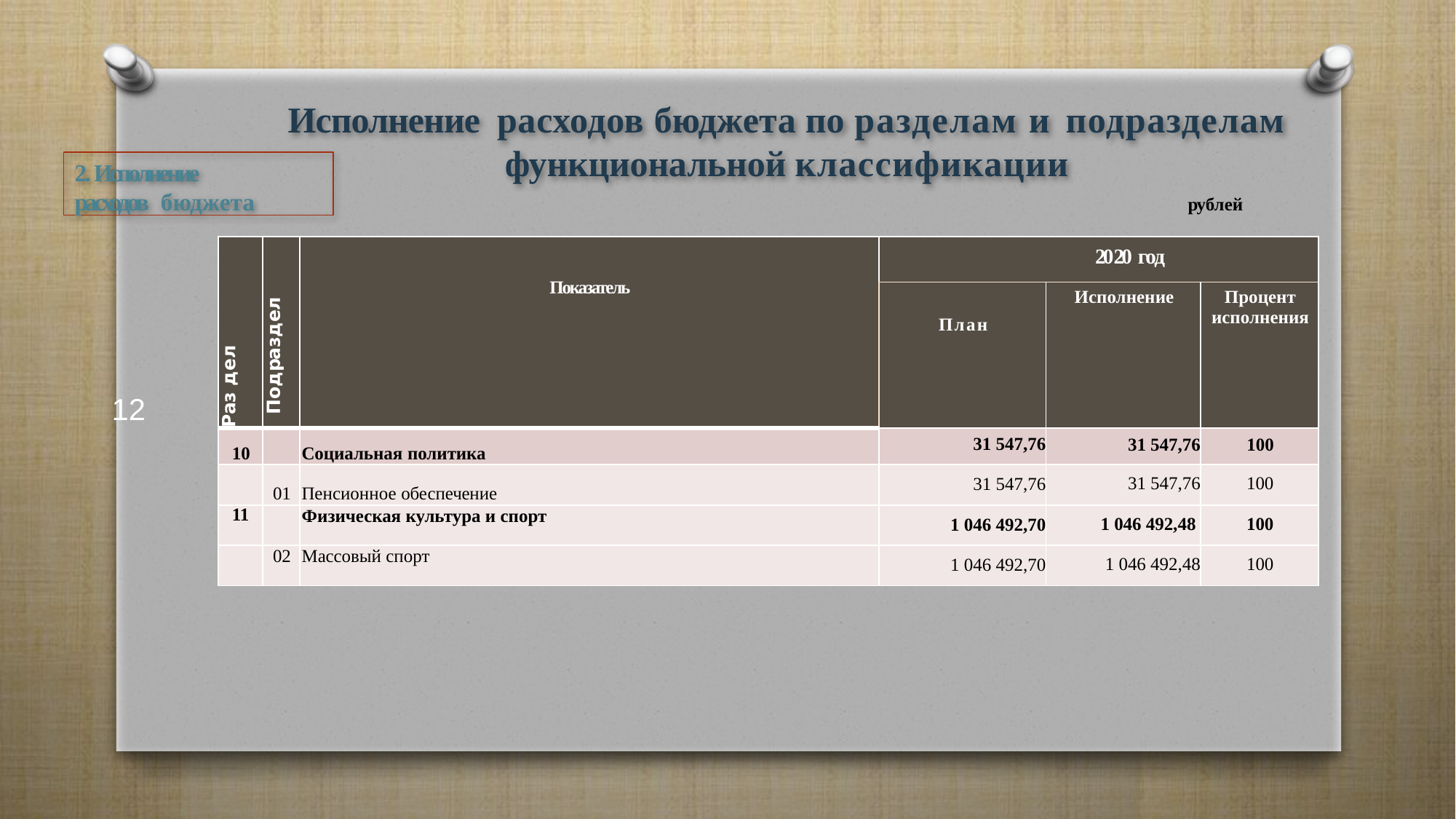

# Исполнение  расходов бюджета по разделам и  подразделам функциональной классификации
2. Исполнение  расходов  бюджета
рублей
| Раз дел | Подраздел | Показатель | 2020 год |  |  |
| --- | --- | --- | --- | --- | --- |
|  |  |  | План | Исполнение | Процент исполнения |
| 10 |  | Социальная политика | 31 547,76 | 31 547,76 | 100 |
|  | 01 | Пенсионное обеспечение | 31 547,76 | 31 547,76 | 100 |
| 11 |  | Физическая культура и спорт | 1 046 492,70 | 1 046 492,48 | 100 |
|  | 02 | Массовый спорт | 1 046 492,70 | 1 046 492,48 | 100 |
12